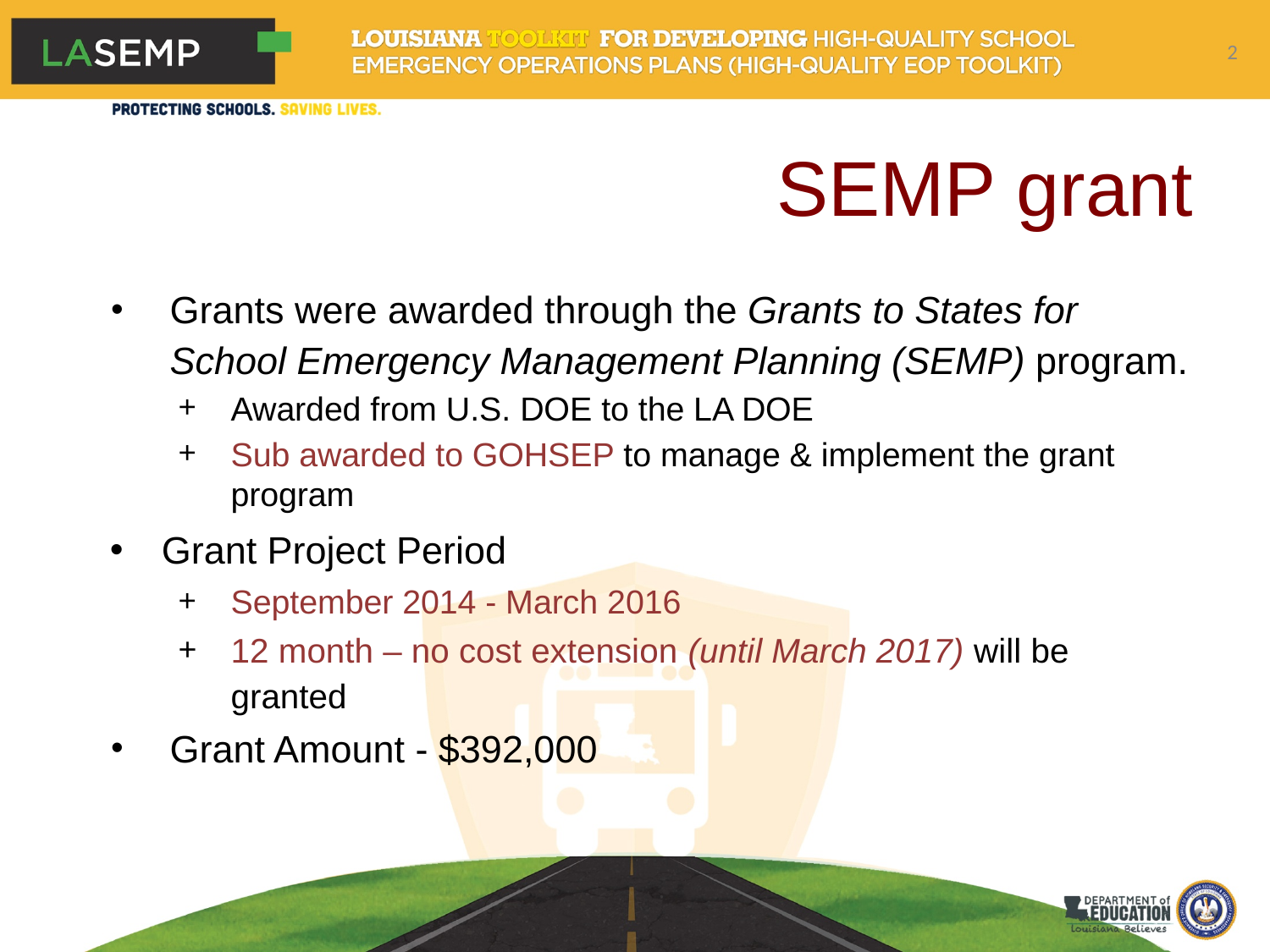

2
# SEMP grant
Grants were awarded through the Grants to States for School Emergency Management Planning (SEMP) program.
Awarded from U.S. DOE to the LA DOE
Sub awarded to GOHSEP to manage & implement the grant program
Grant Project Period
September 2014 - March 2016
12 month – no cost extension (until March 2017) will be granted
Grant Amount - $392,000